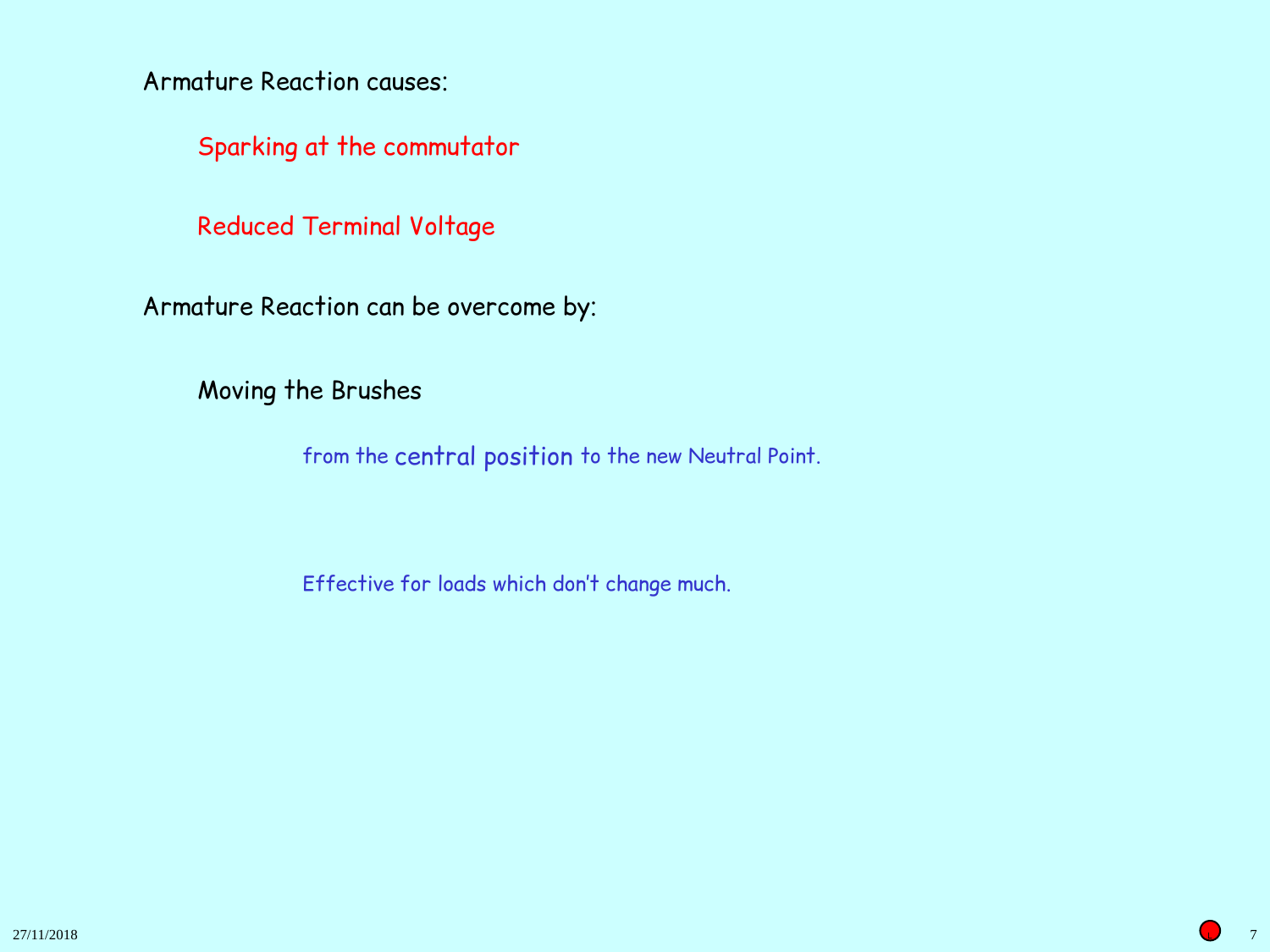

Armature Reaction causes:
Sparking at the commutator
Reduced Terminal Voltage
Armature Reaction can be overcome by:
Moving the Brushes
from the central position to the new Neutral Point.
Effective for loads which don’t change much.
27/11/2018
7
L